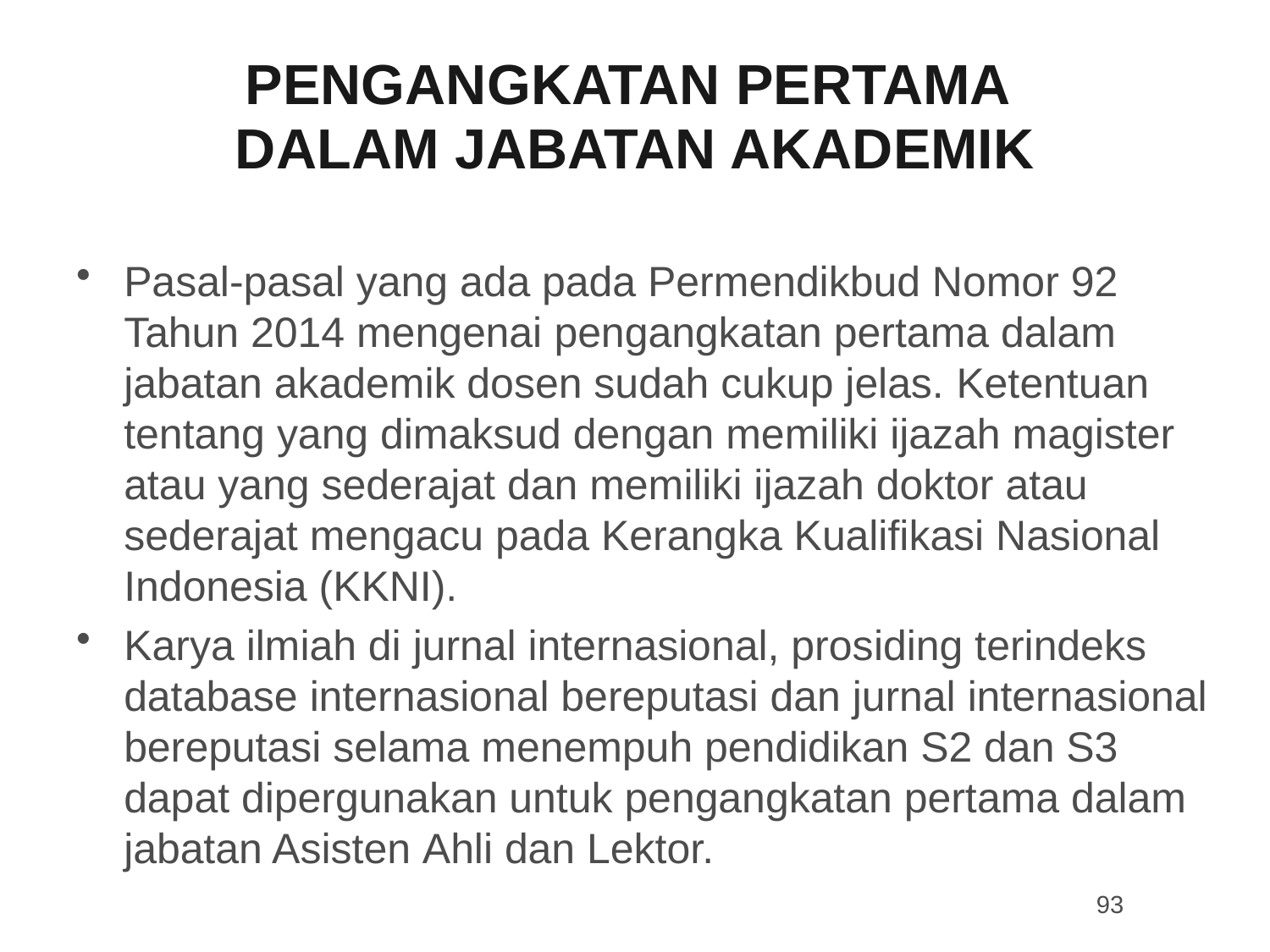

# PENGANGKATAN PERTAMA DALAM JABATAN AKADEMIK
Pasal-pasal yang ada pada Permendikbud Nomor 92 Tahun 2014 mengenai pengangkatan pertama dalam jabatan akademik dosen sudah cukup jelas. Ketentuan tentang yang dimaksud dengan memiliki ijazah magister atau yang sederajat dan memiliki ijazah doktor atau sederajat mengacu pada Kerangka Kualifikasi Nasional Indonesia (KKNI).
Karya ilmiah di jurnal internasional, prosiding terindeks database internasional bereputasi dan jurnal internasional bereputasi selama menempuh pendidikan S2 dan S3 dapat dipergunakan untuk pengangkatan pertama dalam jabatan Asisten Ahli dan Lektor.
93